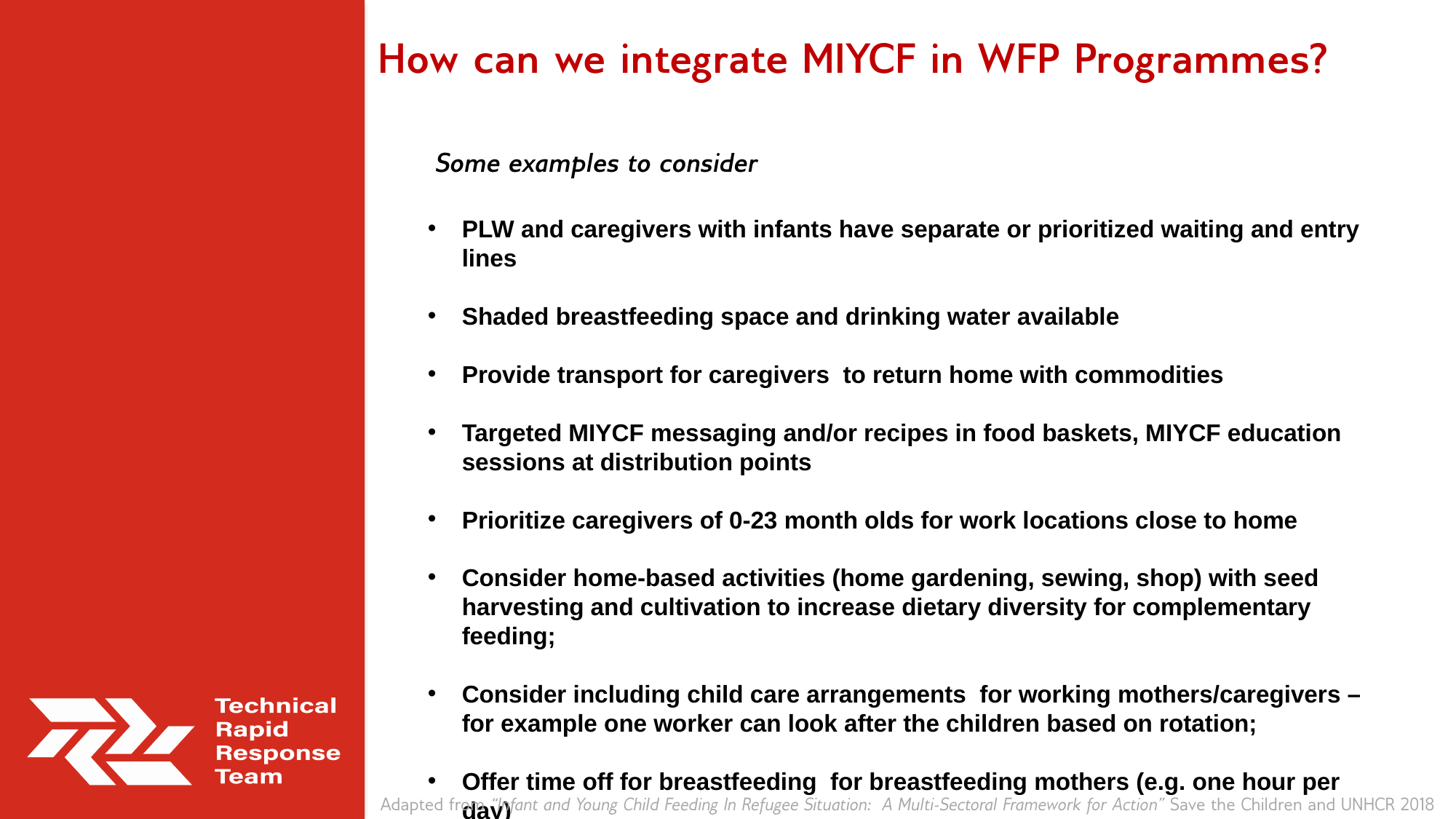

How can we integrate MIYCF in WFP Programmes?
Some examples to consider
PLW and caregivers with infants have separate or prioritized waiting and entry lines

Shaded breastfeeding space and drinking water available

Provide transport for caregivers  to return home with commodities

Targeted MIYCF messaging and/or recipes in food baskets, MIYCF education sessions at distribution points

Prioritize caregivers of 0-23 month olds for work locations close to home

Consider home-based activities (home gardening, sewing, shop) with seed harvesting and cultivation to increase dietary diversity for complementary feeding;

Consider including child care arrangements  for working mothers/caregivers – for example one worker can look after the children based on rotation;

Offer time off for breastfeeding  for breastfeeding mothers (e.g. one hour per day)

Adapted from “Infant and Young Child Feeding In Refugee Situation:  A Multi-Sectoral Framework for Action” Save the Children and UNHCR 2018